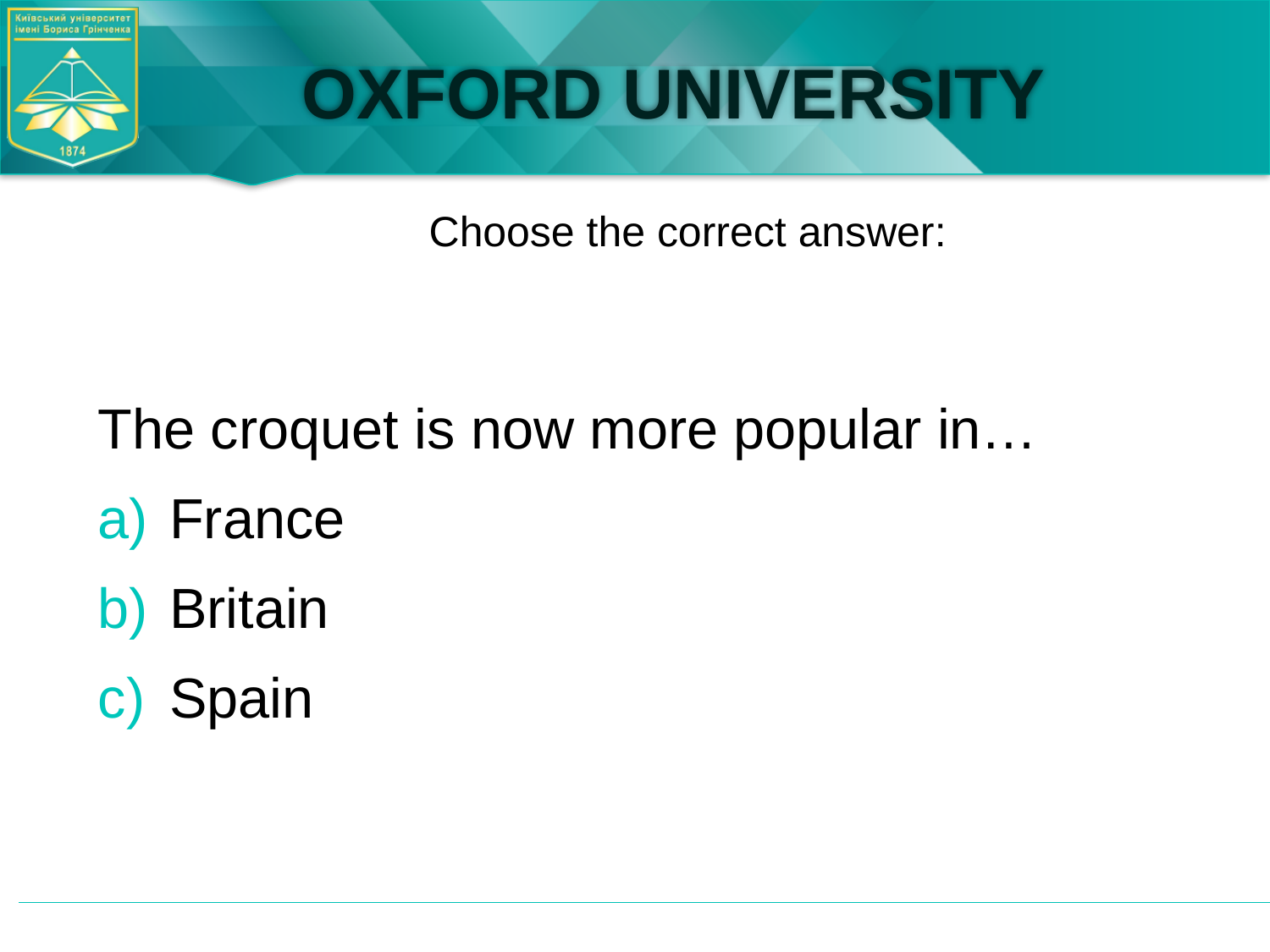

# OXFORD UNIVERSITY
Choose the correct answer:
The croquet is now more popular in…
France
Britain
Spain